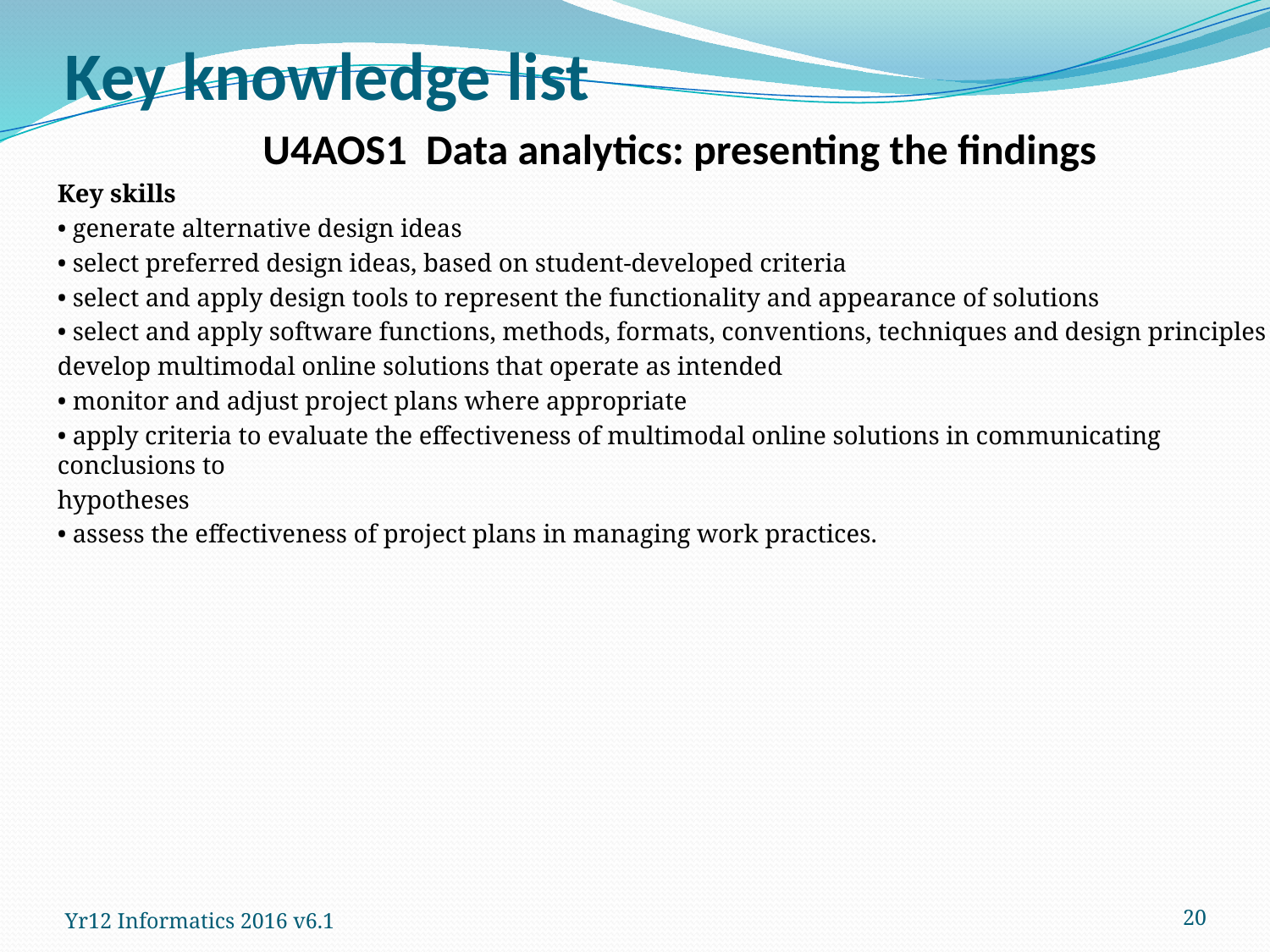

# Key knowledge list
U4AOS1  Data analytics: presenting the findings
Key skills
• generate alternative design ideas
• select preferred design ideas, based on student-developed criteria
• select and apply design tools to represent the functionality and appearance of solutions
• select and apply software functions, methods, formats, conventions, techniques and design principles to
develop multimodal online solutions that operate as intended
• monitor and adjust project plans where appropriate
• apply criteria to evaluate the effectiveness of multimodal online solutions in communicating conclusions to
hypotheses
• assess the effectiveness of project plans in managing work practices.

20
Yr12 Informatics 2016 v6.1